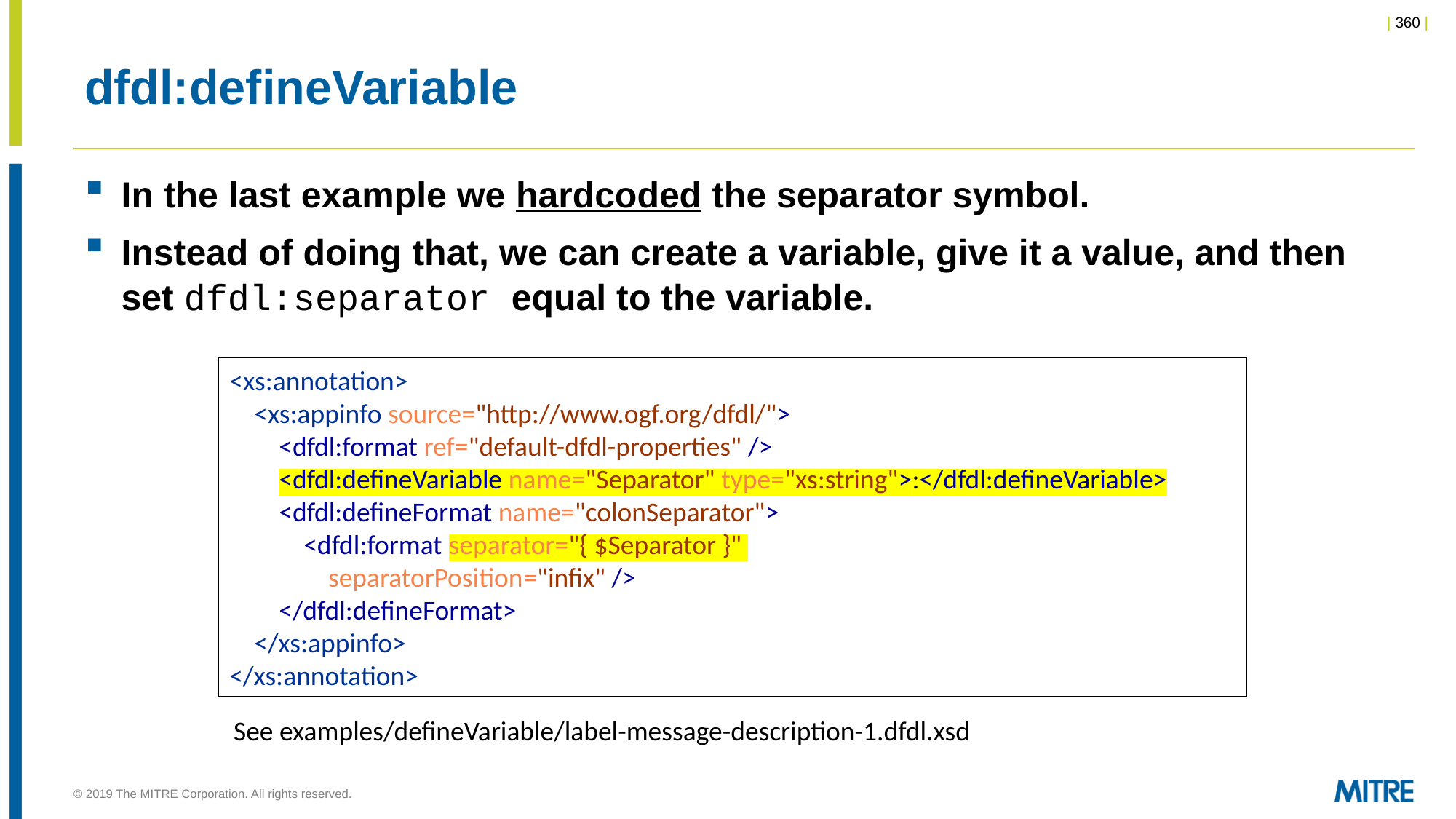

# dfdl:defineVariable
In the last example we hardcoded the separator symbol.
Instead of doing that, we can create a variable, give it a value, and then set dfdl:separator equal to the variable.
<xs:annotation>
    <xs:appinfo source="http://www.ogf.org/dfdl/">
        <dfdl:format ref="default-dfdl-properties" />
        <dfdl:defineVariable name="Separator" type="xs:string">:</dfdl:defineVariable>
        <dfdl:defineFormat name="colonSeparator">
            <dfdl:format separator="{ $Separator }"
                separatorPosition="infix" />
        </dfdl:defineFormat>
    </xs:appinfo>
</xs:annotation>
See examples/defineVariable/label-message-description-1.dfdl.xsd
© 2019 The MITRE Corporation. All rights reserved.